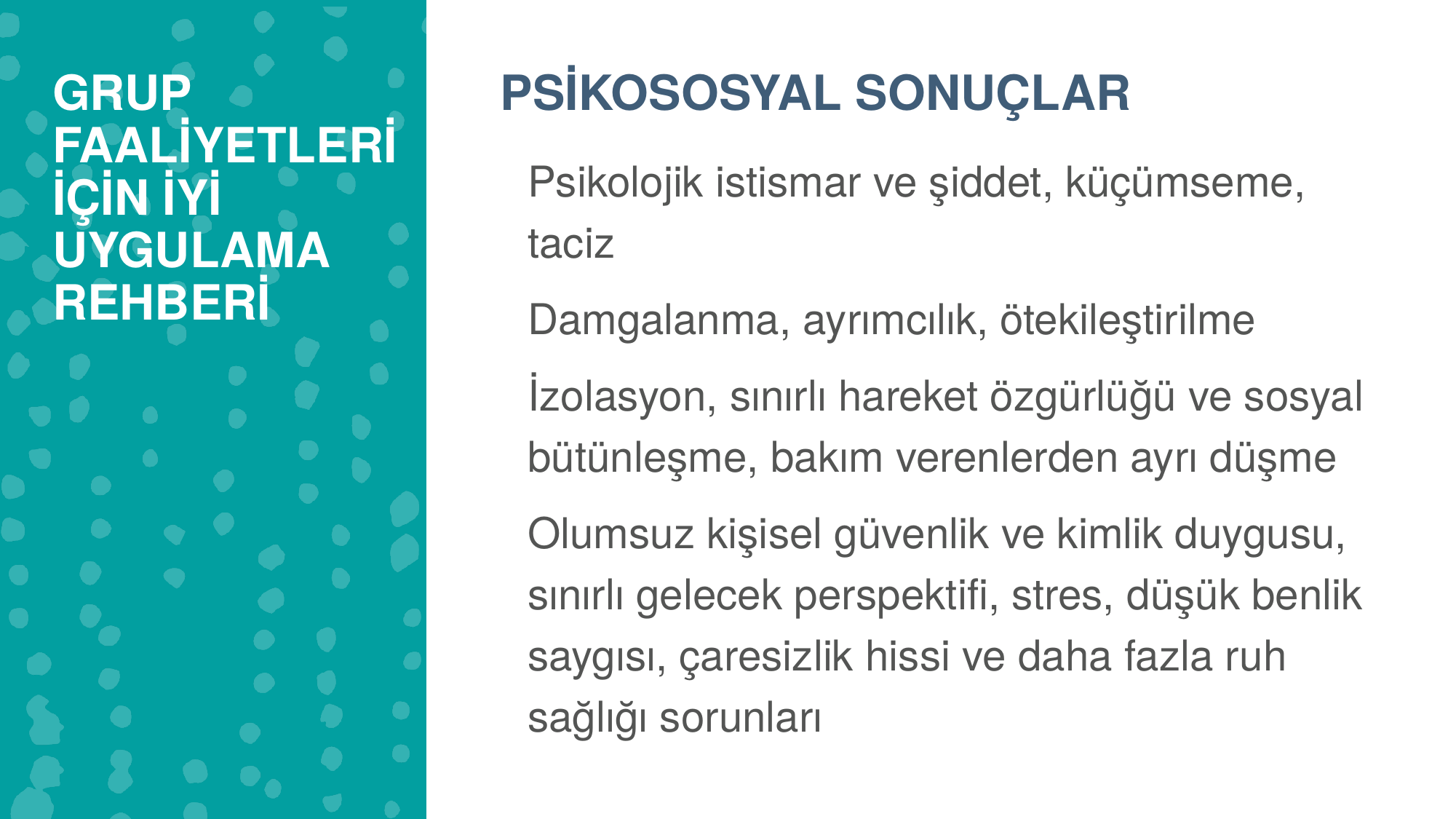

GRUP FAALİYETLERİ İÇİN İYİ UYGULAMA REHBERİ

PSİKOSOSYAL SONUÇLAR
Psikolojik istismar ve şiddet, küçümseme, taciz
Damgalanma, ayrımcılık, ötekileştirilme
İzolasyon, sınırlı hareket özgürlüğü ve sosyal bütünleşme, bakım verenlerden ayrı düşme
Olumsuz kişisel güvenlik ve kimlik duygusu, sınırlı gelecek perspektifi, stres, düşük benlik saygısı, çaresizlik hissi ve daha fazla ruh sağlığı sorunları